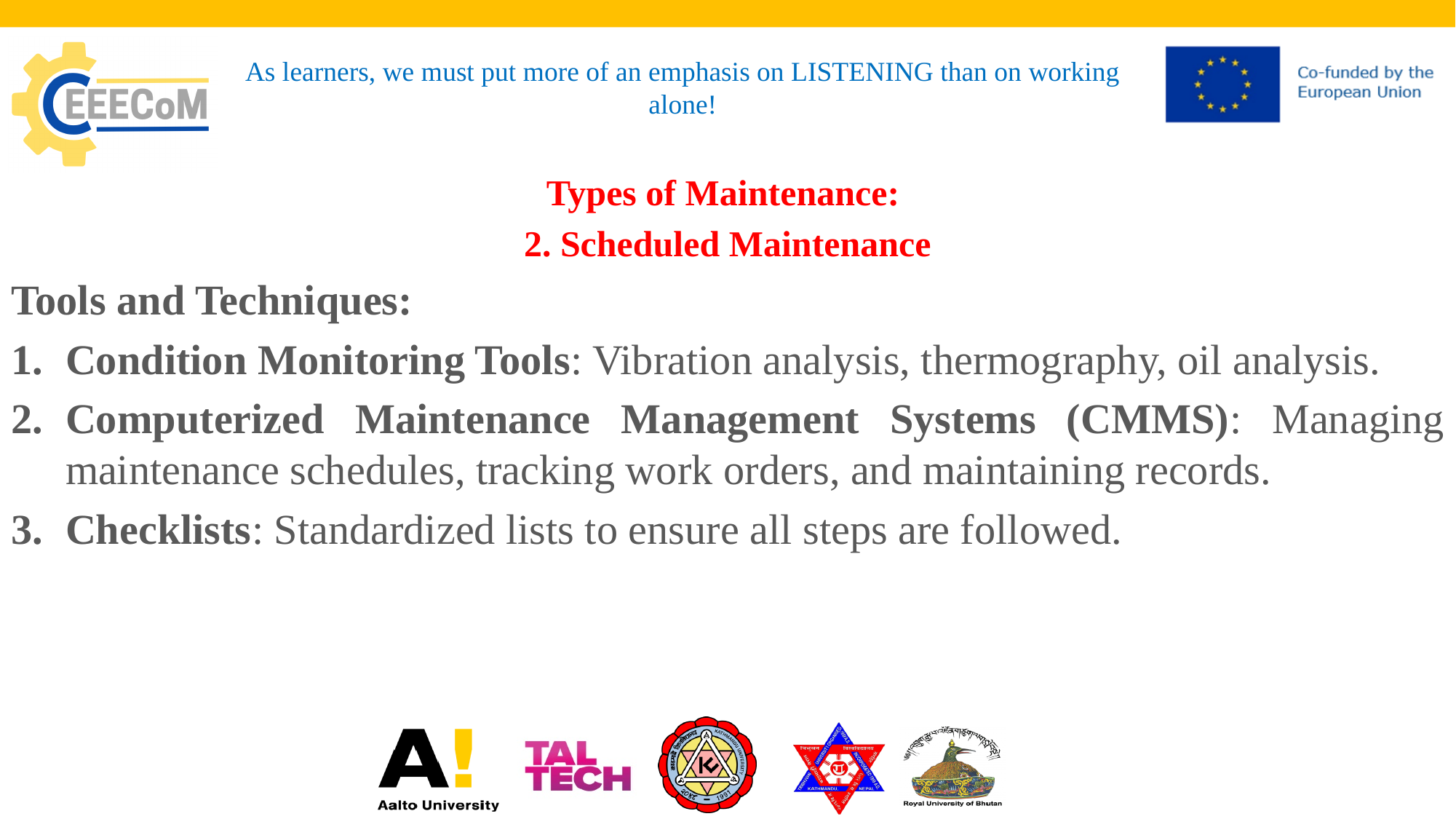

# As learners, we must put more of an emphasis on LISTENING than on working alone!
Types of Maintenance:
2. Scheduled Maintenance
Tools and Techniques:
Condition Monitoring Tools: Vibration analysis, thermography, oil analysis.
Computerized Maintenance Management Systems (CMMS): Managing maintenance schedules, tracking work orders, and maintaining records.
Checklists: Standardized lists to ensure all steps are followed.